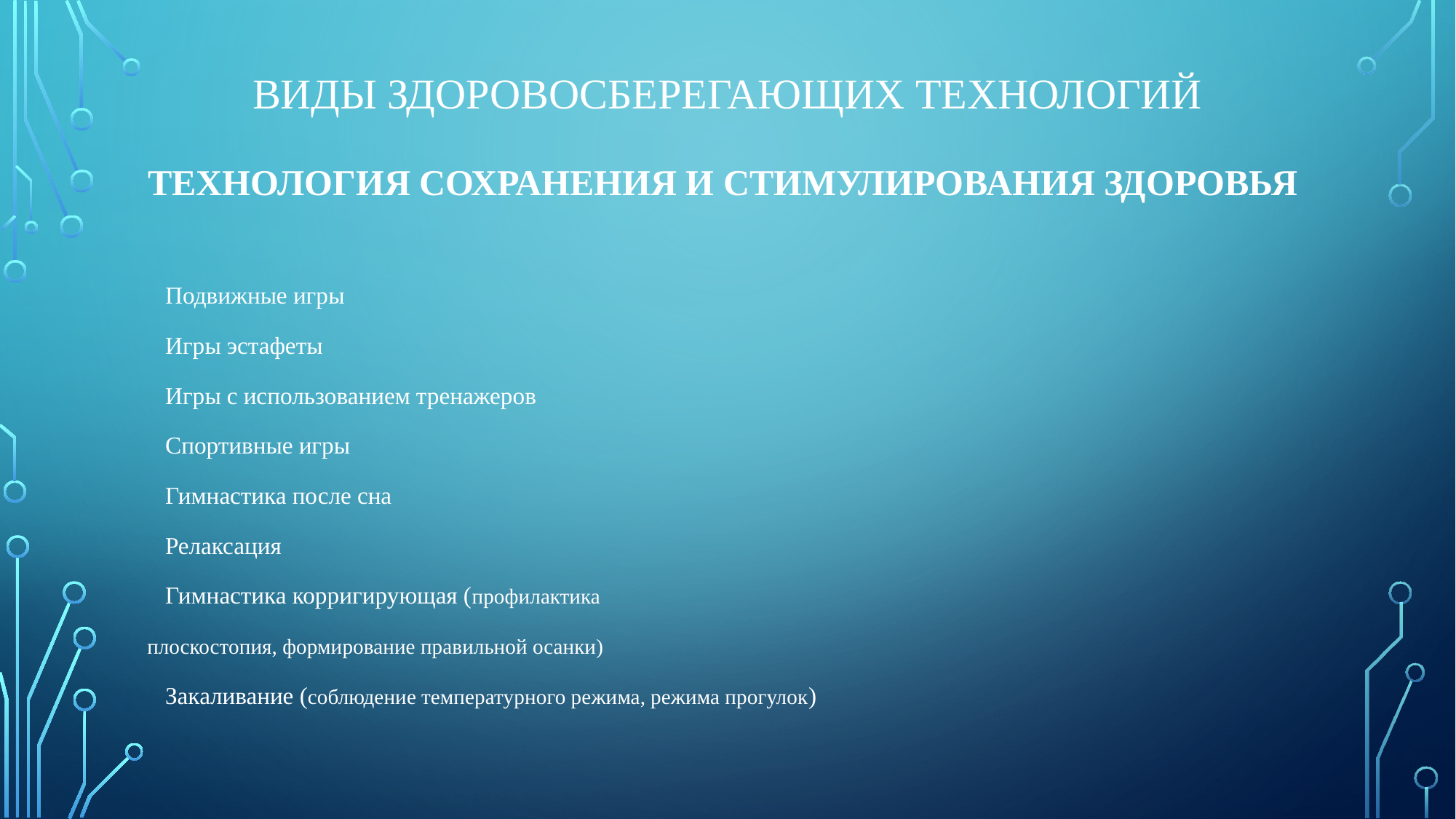

# Виды здоровосберегающих технологий Технология сохранения и стимулирования здоровья
   Подвижные игры
   Игры эстафеты
   Игры с использованием тренажеров
   Спортивные игры
   Гимнастика после сна
   Релаксация
   Гимнастика корригирующая (профилактика
плоскостопия, формирование правильной осанки)
   Закаливание (соблюдение температурного режима, режима прогулок)